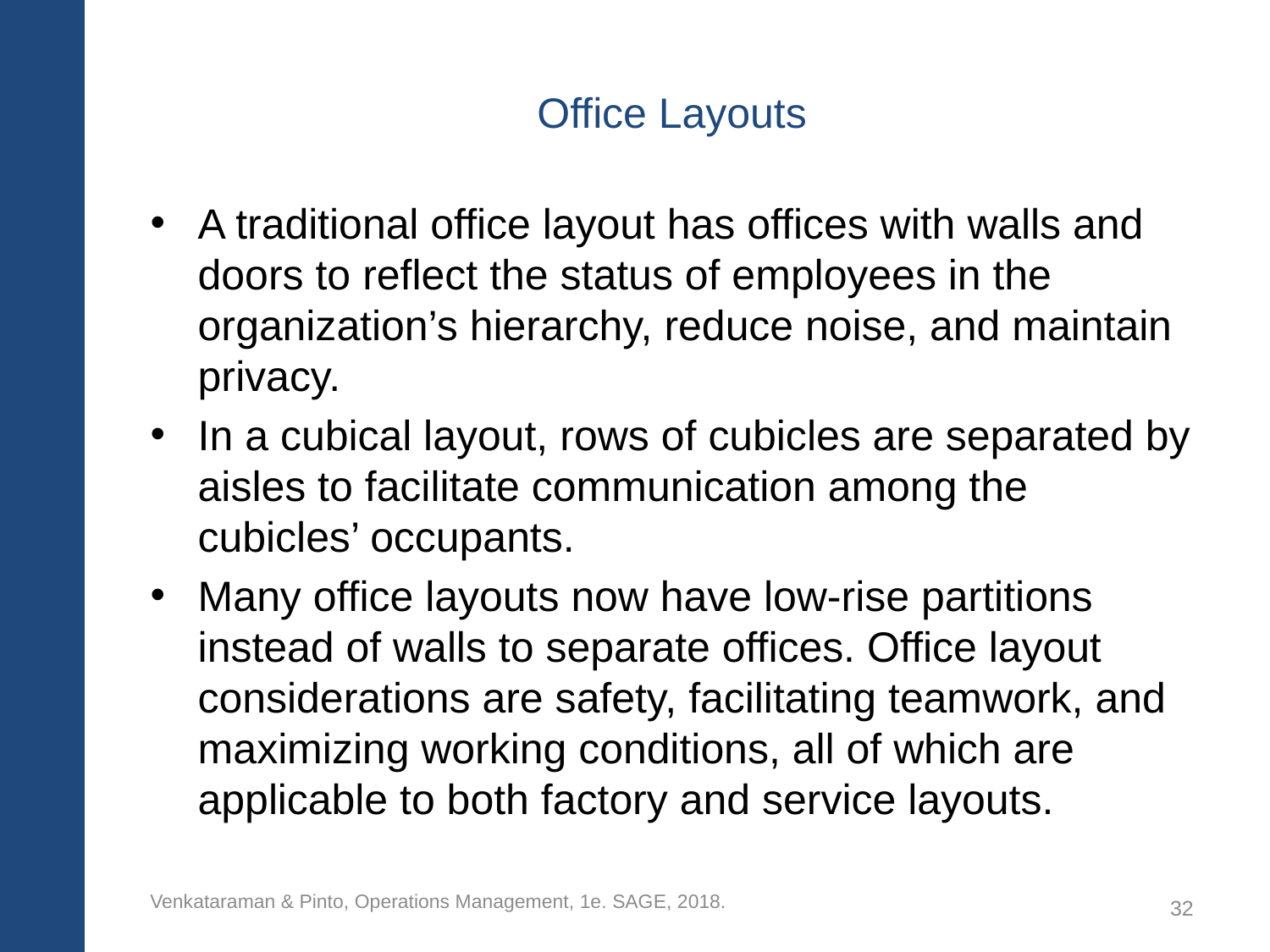

# Office Layouts
A traditional office layout has offices with walls and doors to reflect the status of employees in the organization’s hierarchy, reduce noise, and maintain privacy.
In a cubical layout, rows of cubicles are separated by aisles to facilitate communication among the cubicles’ occupants.
Many office layouts now have low-rise partitions instead of walls to separate offices. Office layout considerations are safety, facilitating teamwork, and maximizing working conditions, all of which are applicable to both factory and service layouts.
Venkataraman & Pinto, Operations Management, 1e. SAGE, 2018.
32